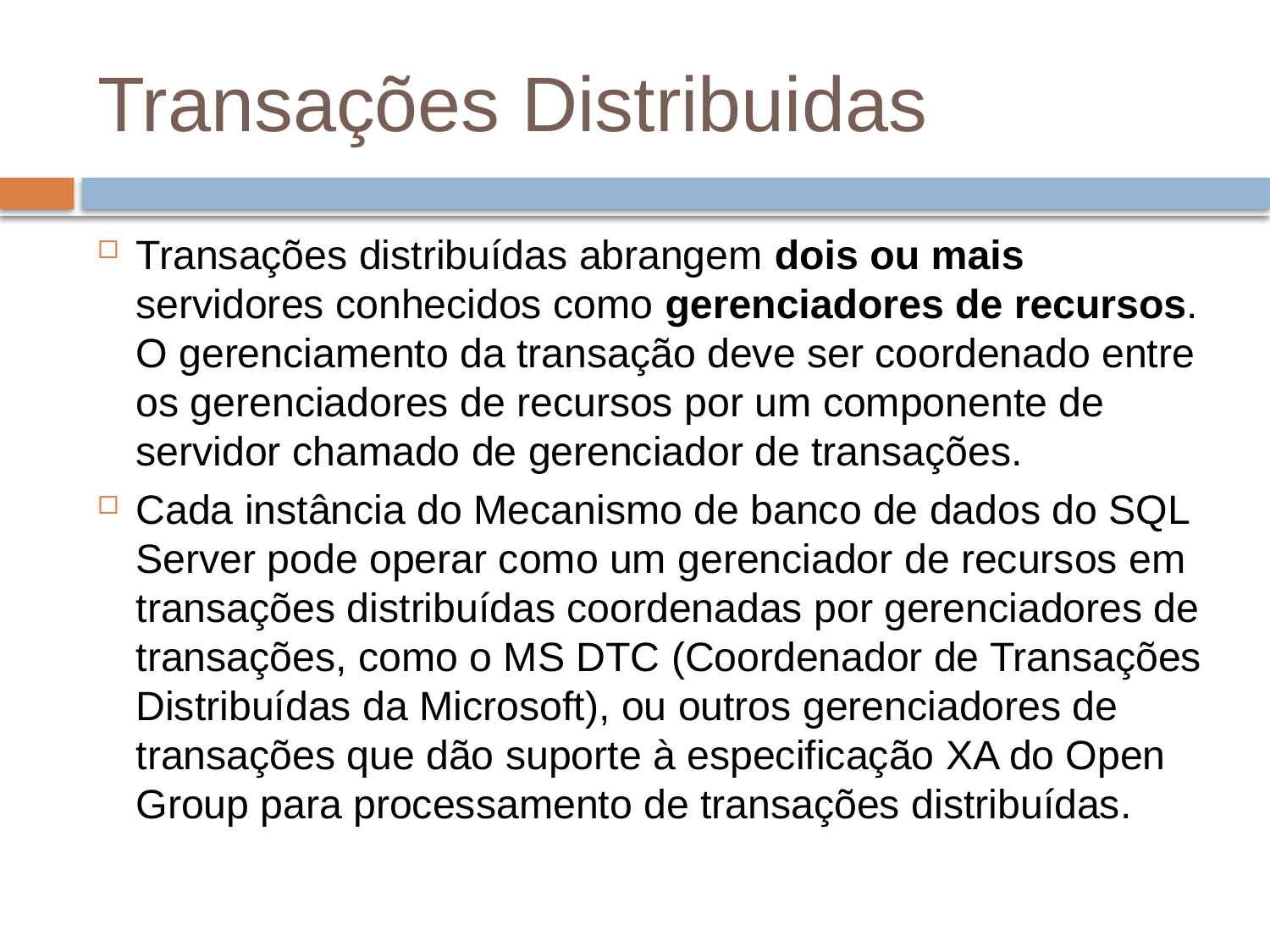

# Transações Distribuidas
Transações distribuídas abrangem dois ou mais servidores conhecidos como gerenciadores de recursos. O gerenciamento da transação deve ser coordenado entre os gerenciadores de recursos por um componente de servidor chamado de gerenciador de transações.
Cada instância do Mecanismo de banco de dados do SQL Server pode operar como um gerenciador de recursos em transações distribuídas coordenadas por gerenciadores de transações, como o MS DTC (Coordenador de Transações Distribuídas da Microsoft), ou outros gerenciadores de transações que dão suporte à especificação XA do Open Group para processamento de transações distribuídas.